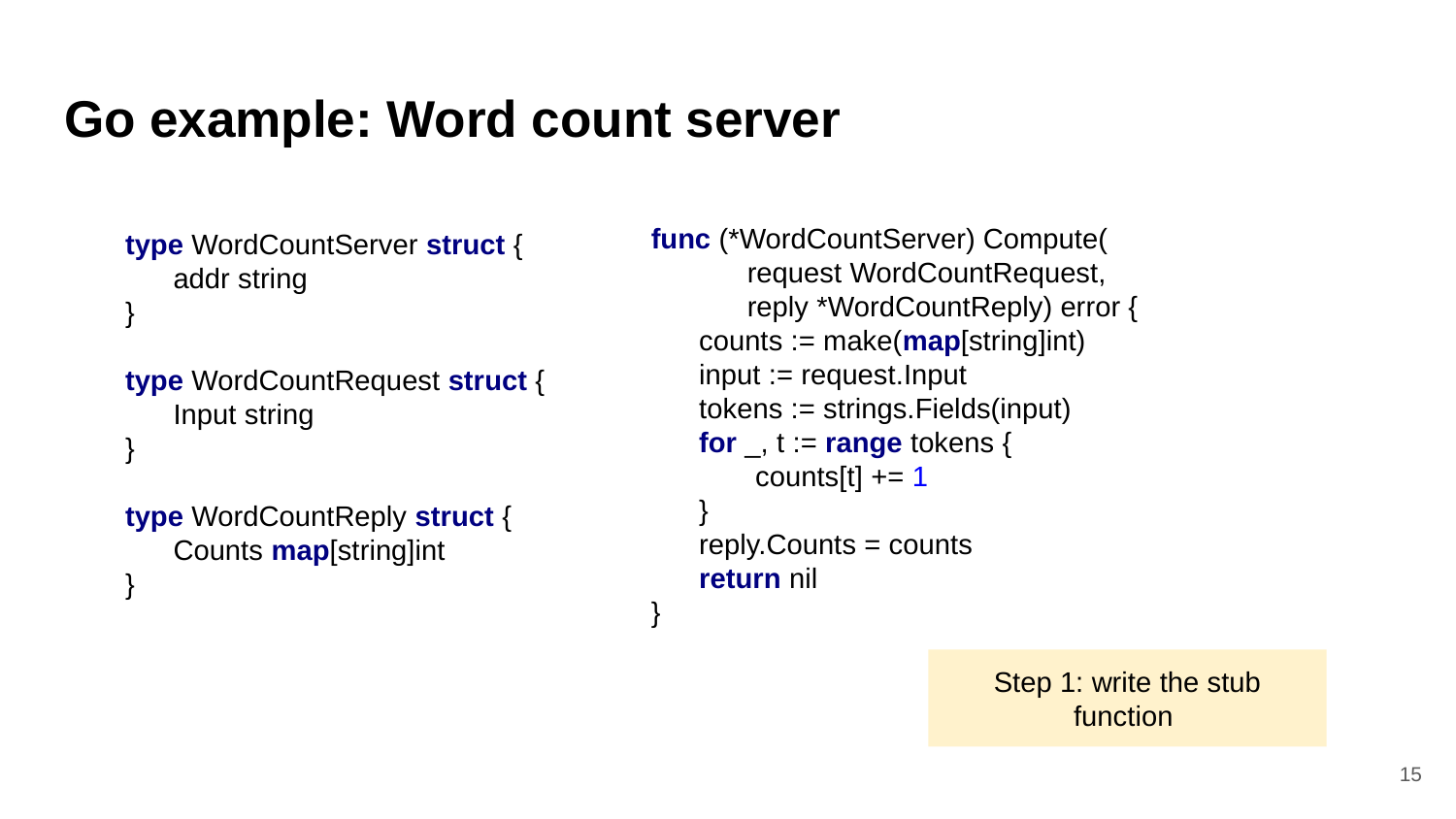

# Go example: Word count server
func (*WordCountServer) Compute(
            request WordCountRequest,
            reply *WordCountReply) error {
      counts := make(map[string]int)
      input := request.Input
      tokens := strings.Fields(input)
      for _, t := range tokens {
             counts[t] += 1
      }
      reply.Counts = counts
      return nil
}
type WordCountServer struct {
      addr string
}

type WordCountRequest struct {
      Input string
}

type WordCountReply struct {
      Counts map[string]int
}
Step 1: write the stub function
15